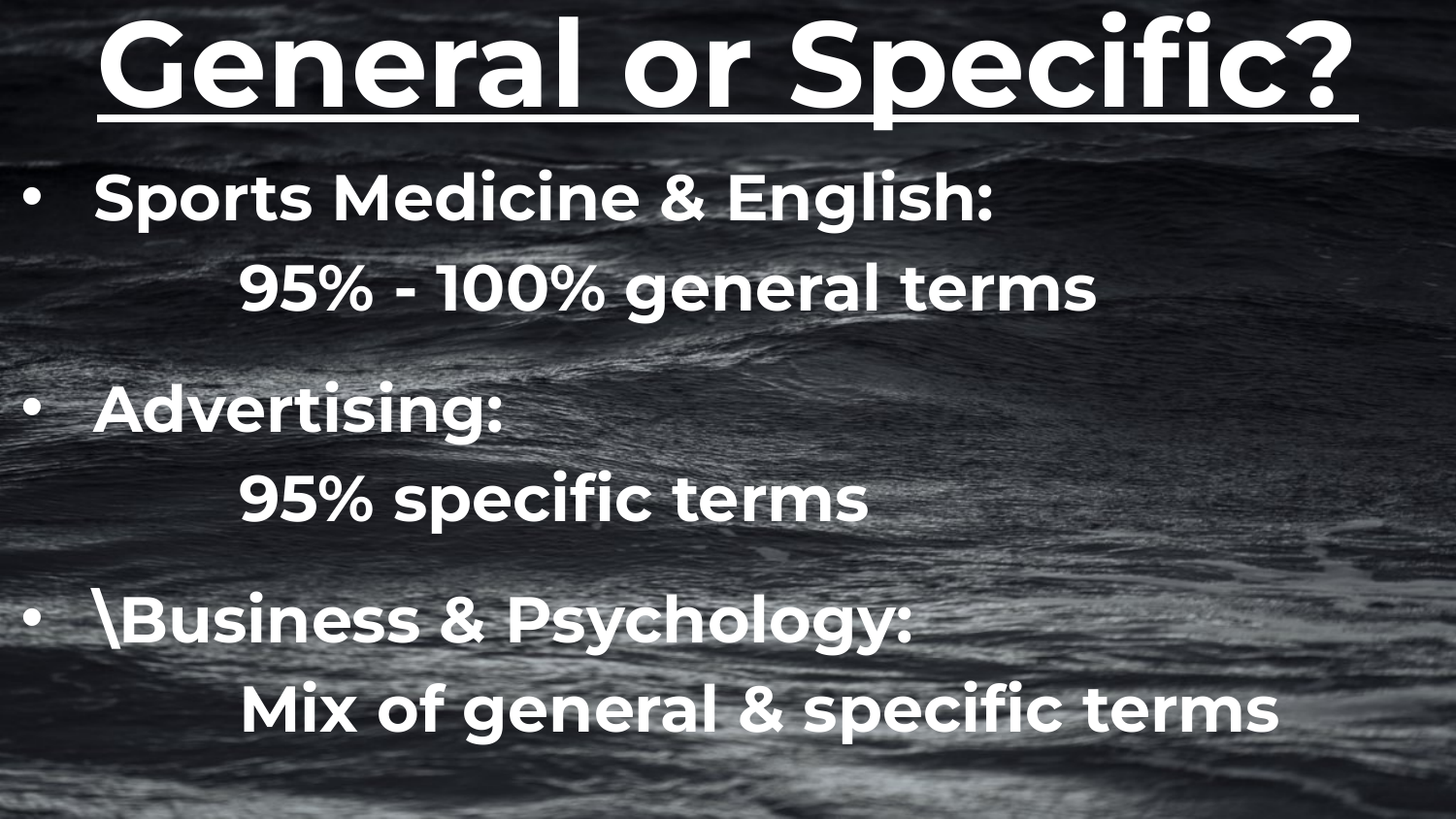

# General or Specific?
Sports Medicine & English:
	95% - 100% general terms
Advertising:
	95% specific terms
\Business & Psychology:
	Mix of general & specific terms